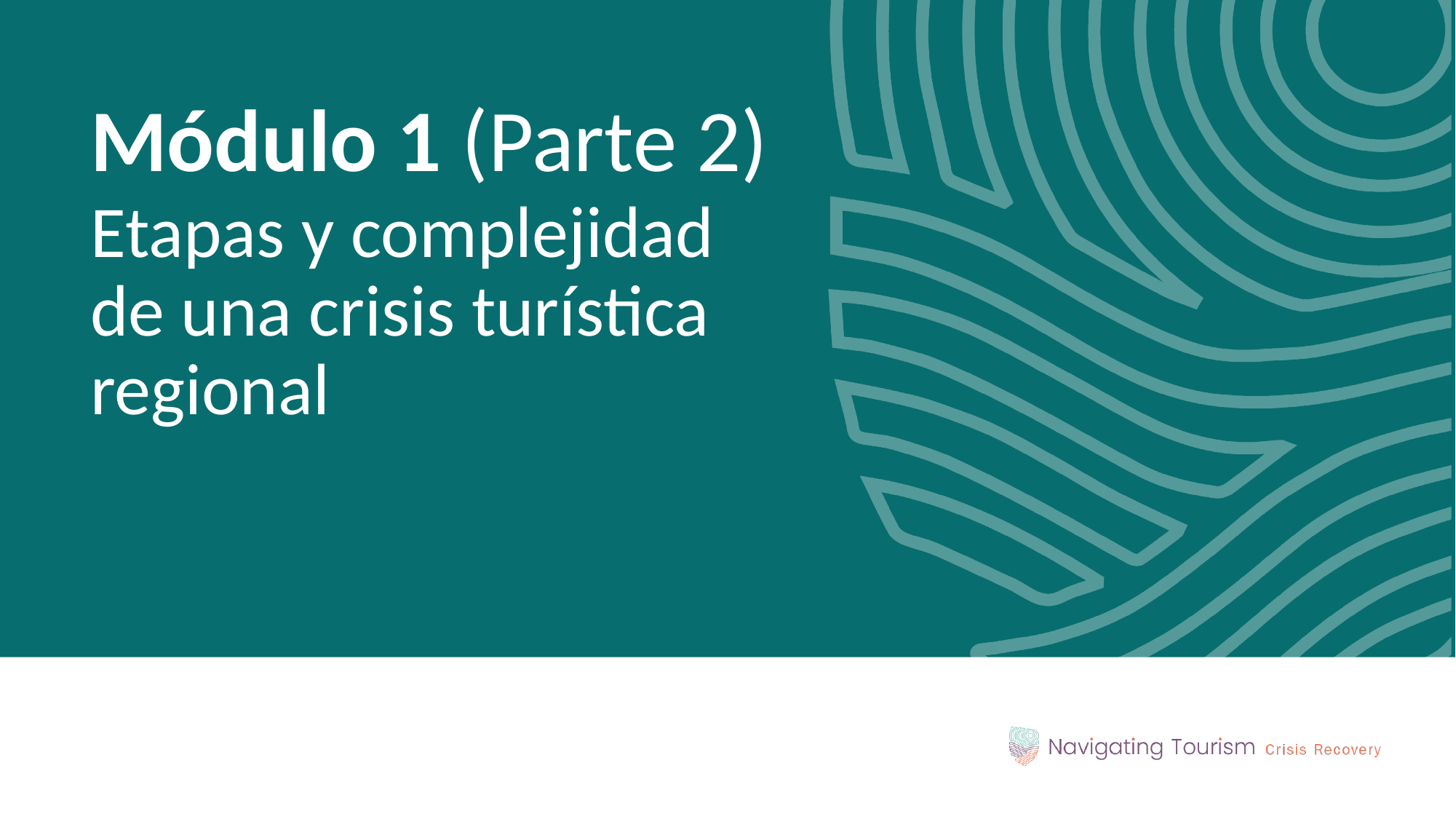

Módulo 1 (Parte 2)
Etapas y complejidad de una crisis turística regional